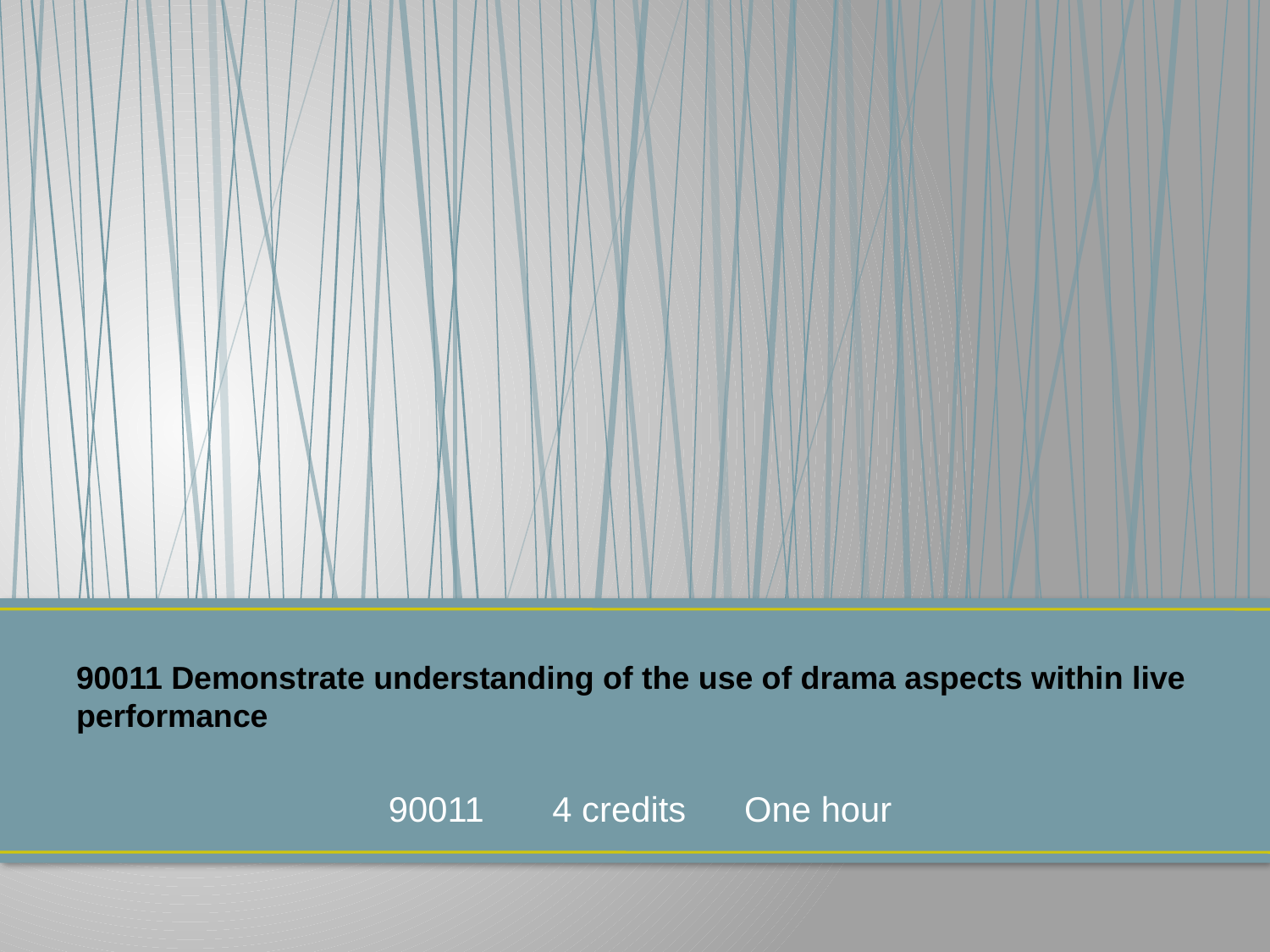

# 90011 Demonstrate understanding of the use of drama aspects within live performance
90011       4 credits      One hour